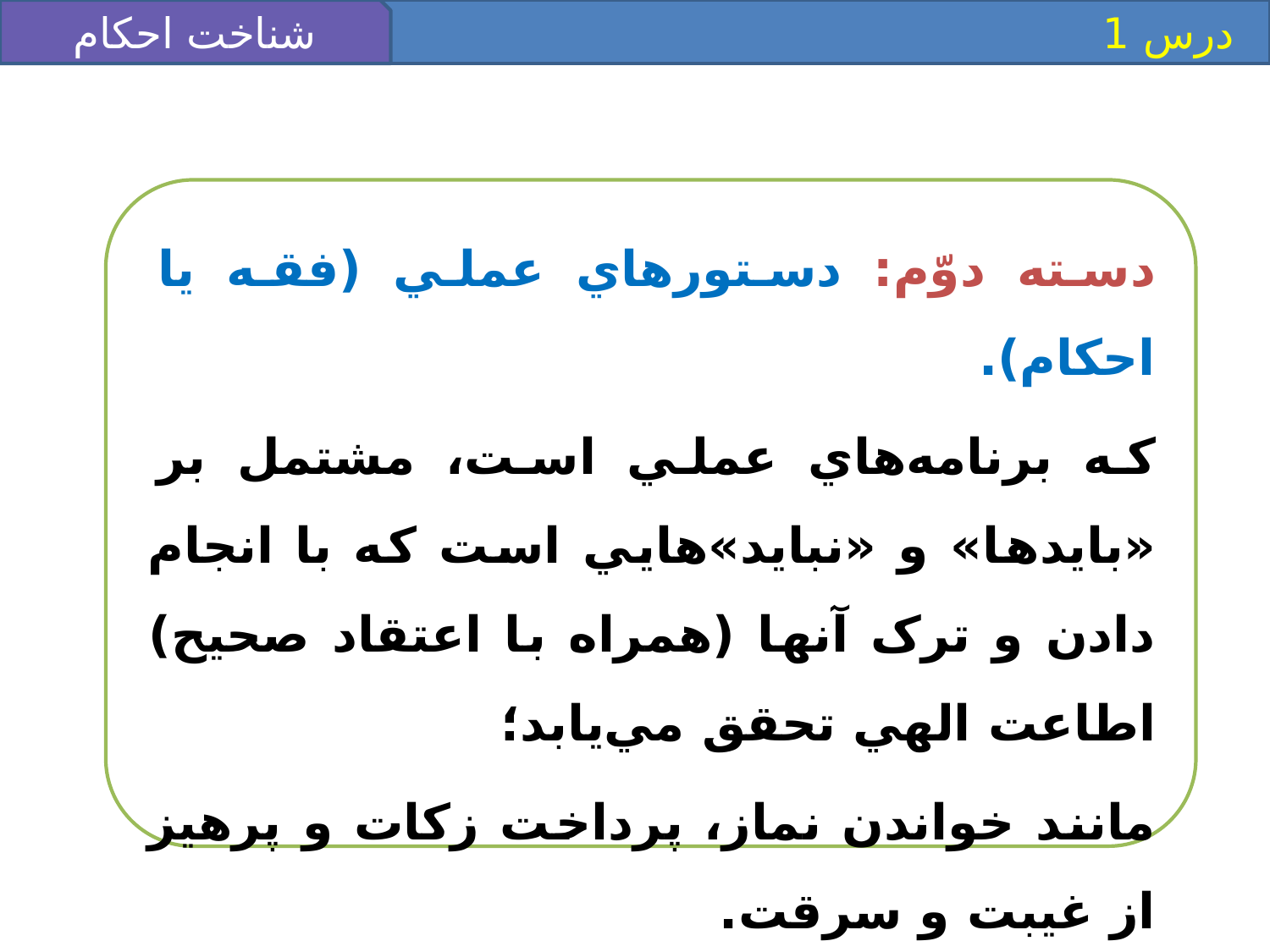

شناخت احکام
 درس 1

دسته دوّم: دستورهاي عملي (فقه يا احکام).
که برنامه‌هاي عملي است، مشتمل بر «بايد‌ها» و «نبايد‌»هايي است که با انجام دادن و ترک آنها (همراه با اعتقاد صحيح) اطاعت الهي تحقق مي‌يابد؛
مانند خواندن نماز، پرداخت زکات و پرهيز از غيبت و سرقت.